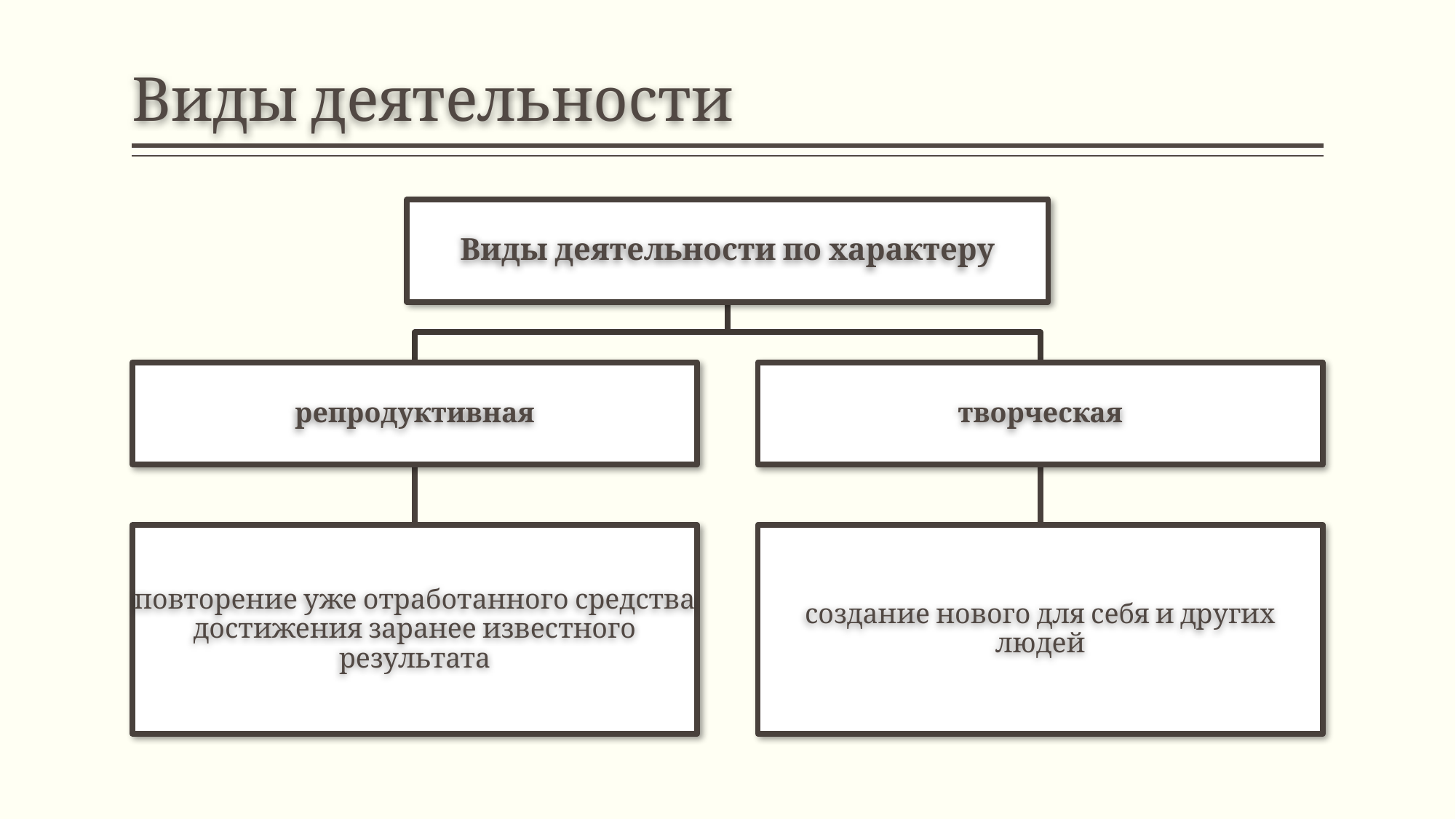

# Виды деятельности

Виды деятельности по характеру

репродуктивная

творческая

повторение уже отработанного средства достижения заранее известного результата

создание нового для себя и других людей